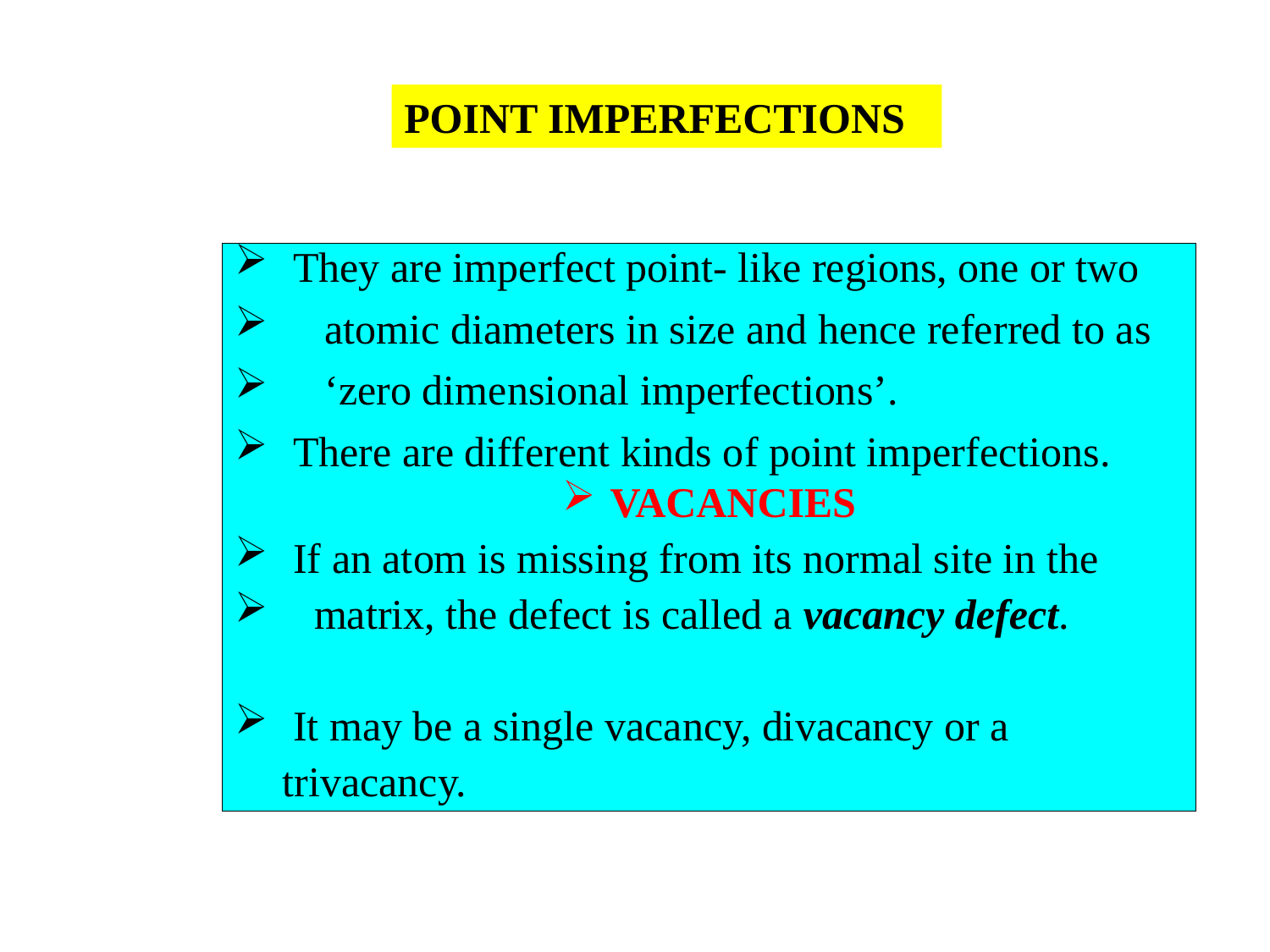

POINT IMPERFECTIONS
 They are imperfect point- like regions, one or two
    atomic diameters in size and hence referred to as
    ‘zero dimensional imperfections’.
 There are different kinds of point imperfections.
VACANCIES
 If an atom is missing from its normal site in the
   matrix, the defect is called a vacancy defect.

 It may be a single vacancy, divacancy or a trivacancy.